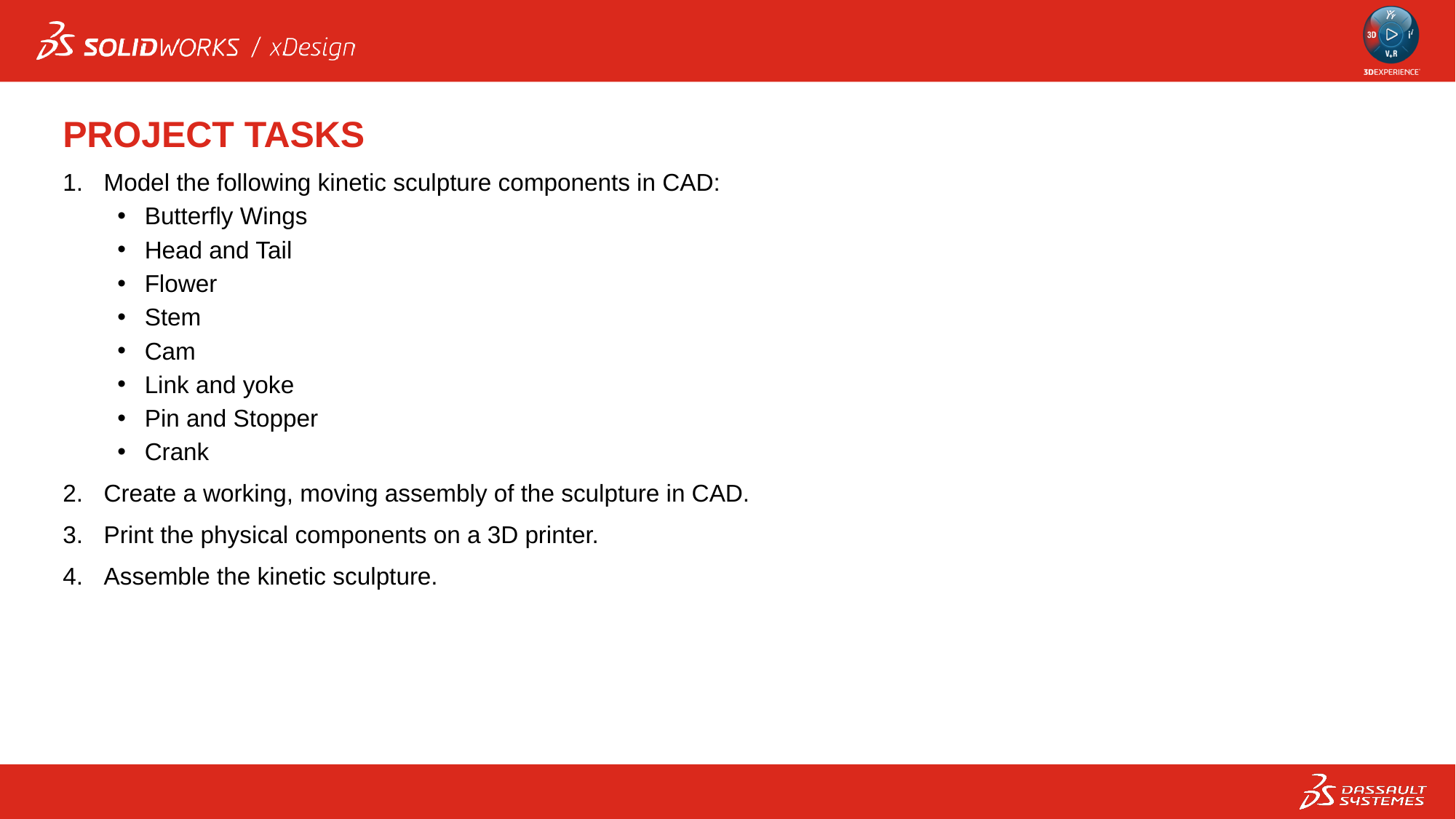

PROJECT TASKS
Model the following kinetic sculpture components in CAD:
Butterfly Wings
Head and Tail
Flower
Stem
Cam
Link and yoke
Pin and Stopper
Crank
Create a working, moving assembly of the sculpture in CAD.
Print the physical components on a 3D printer.
Assemble the kinetic sculpture.